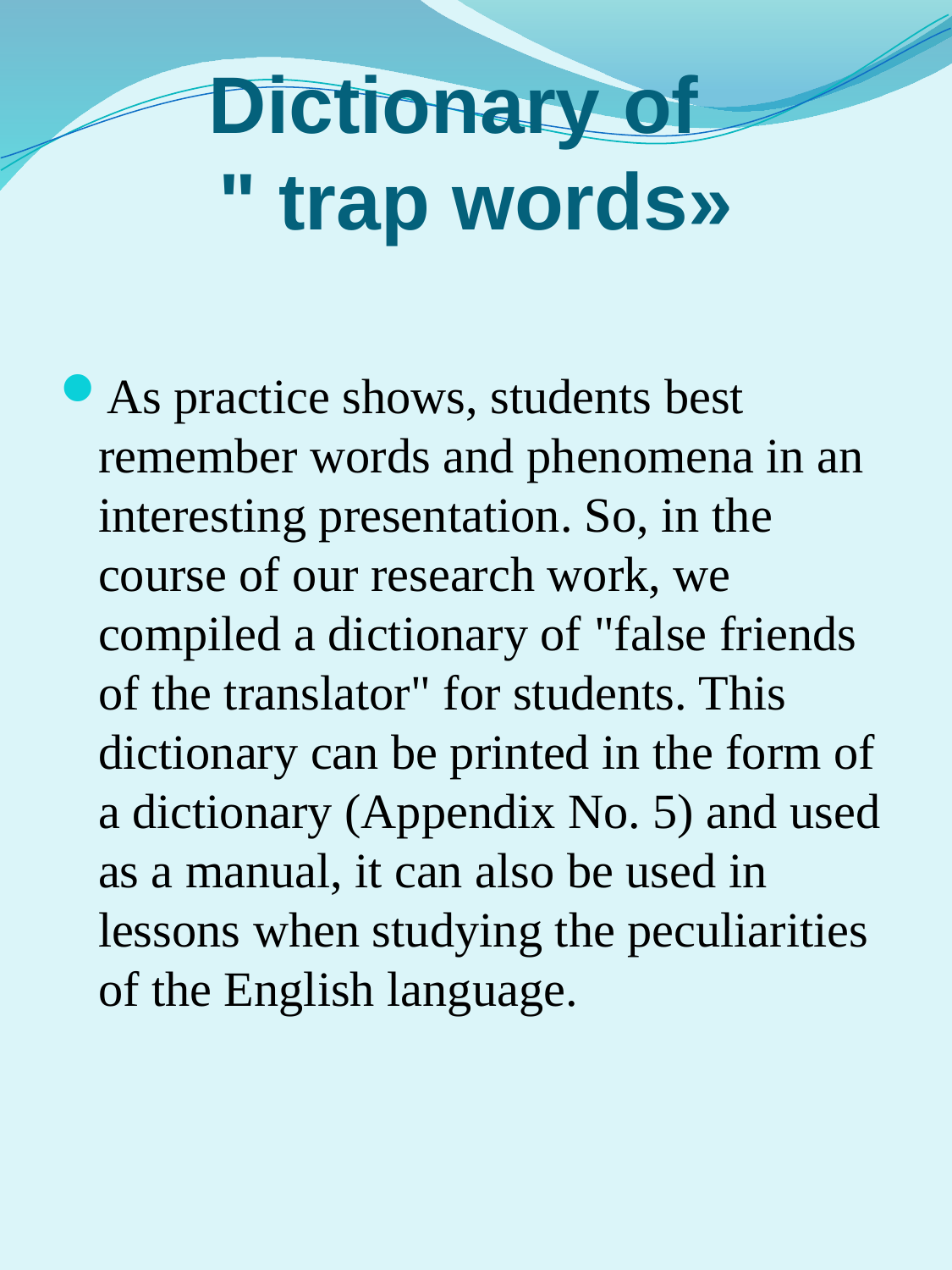

# Dictionary of " trap words»
As practice shows, students best remember words and phenomena in an interesting presentation. So, in the course of our research work, we compiled a dictionary of "false friends of the translator" for students. This dictionary can be printed in the form of a dictionary (Appendix No. 5) and used as a manual, it can also be used in lessons when studying the peculiarities of the English language.